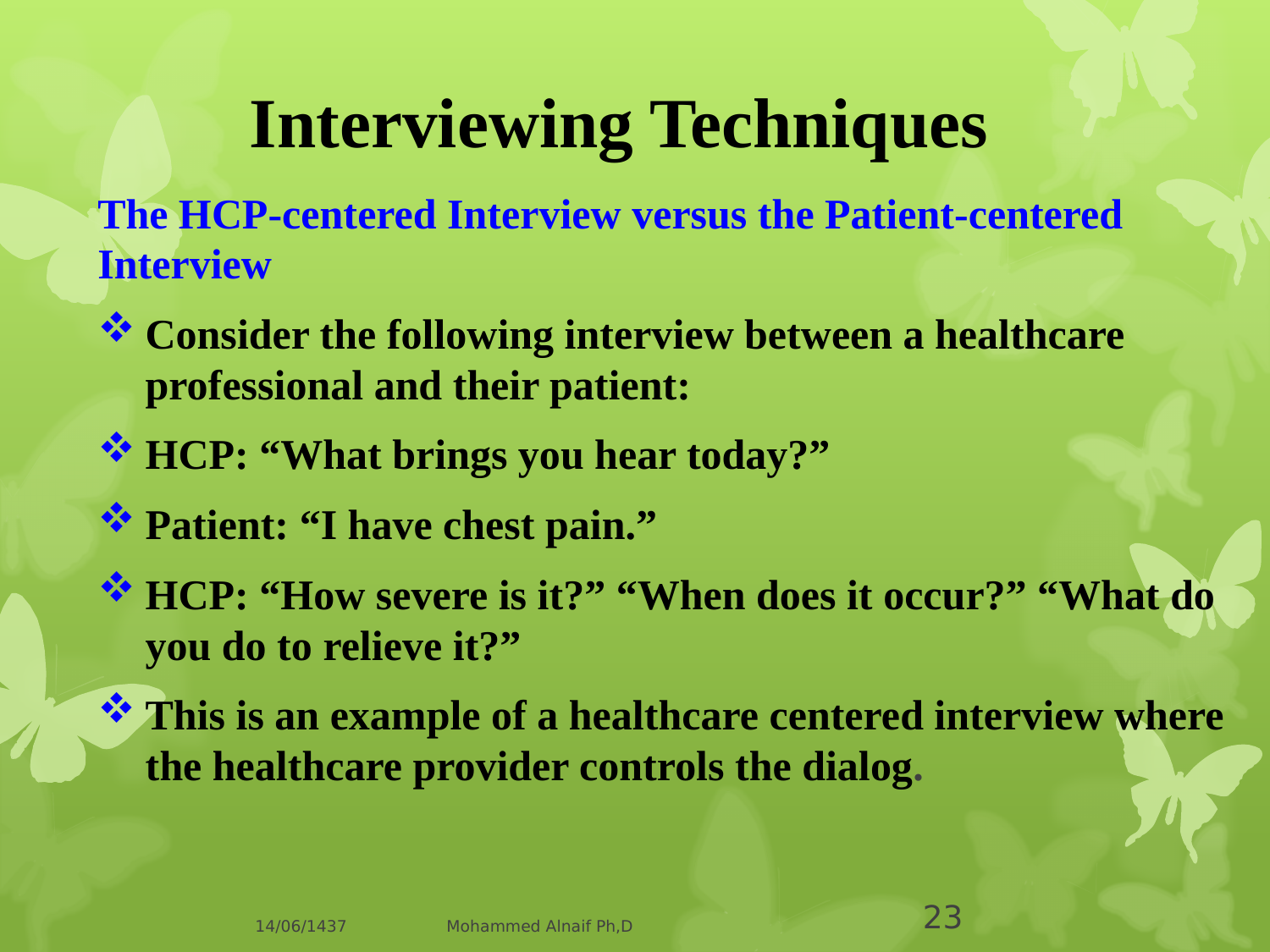

# Interviewing Techniques
The HCP-centered Interview versus the Patient-centered Interview
Consider the following interview between a healthcare professional and their patient:
HCP: “What brings you hear today?”
Patient: “I have chest pain.”
HCP: “How severe is it?” “When does it occur?” “What do you do to relieve it?”
This is an example of a healthcare centered interview where the healthcare provider controls the dialog.
14/06/1437
Mohammed Alnaif Ph,D
23